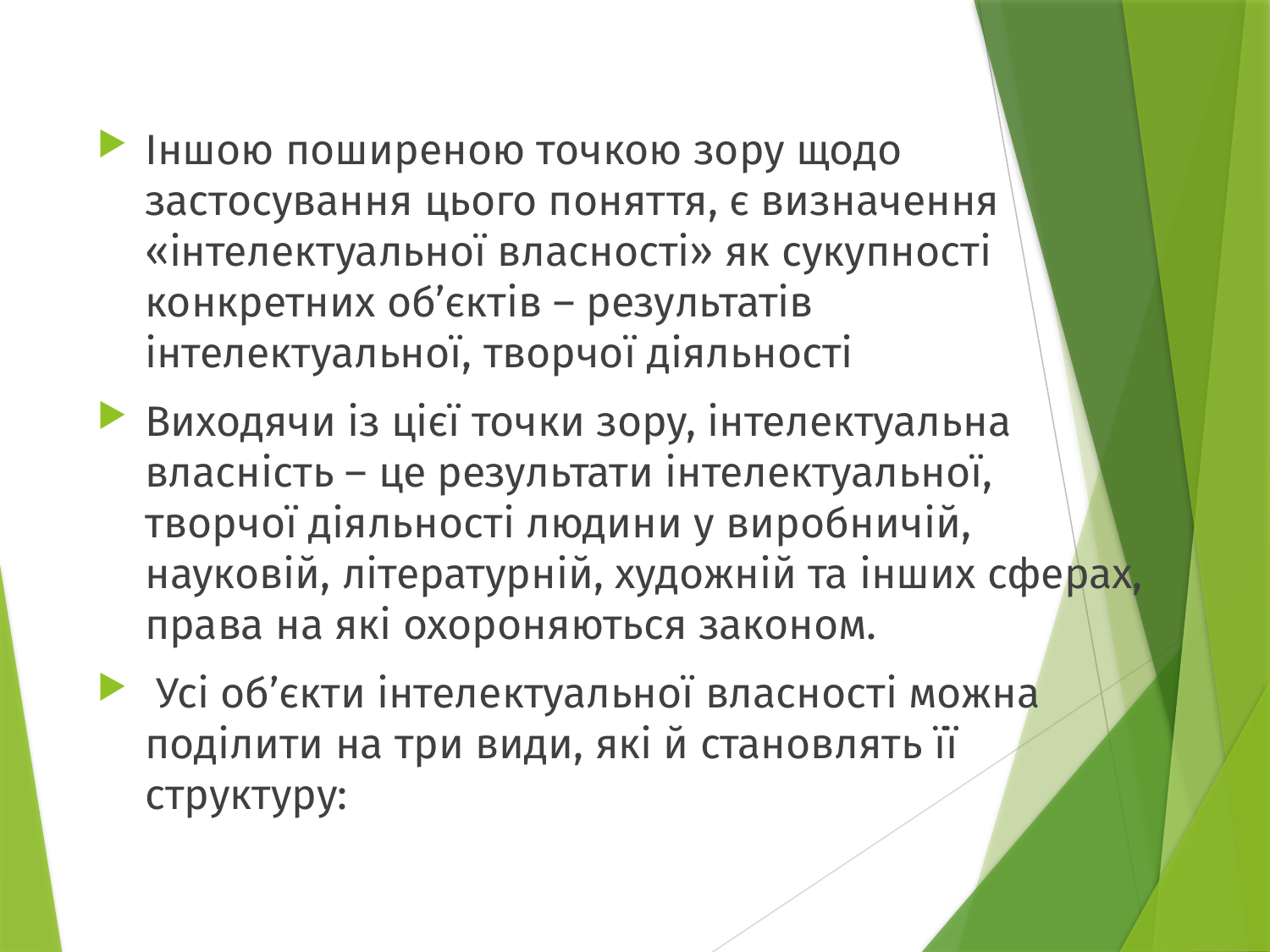

Іншою поширеною точкою зору щодо застосування цього поняття, є визначення «інтелектуальної власності» як сукупності конкретних об’єктів – результатів інтелектуальної, творчої діяльності
Виходячи із цієї точки зору, інтелектуальна власність – це результати інтелектуальної, творчої діяльності людини у виробничій, науковій, літературній, художній та інших сферах, права на які охороняються законом.
 Усі об’єкти інтелектуальної власності можна поділити на три види, які й становлять її структуру: